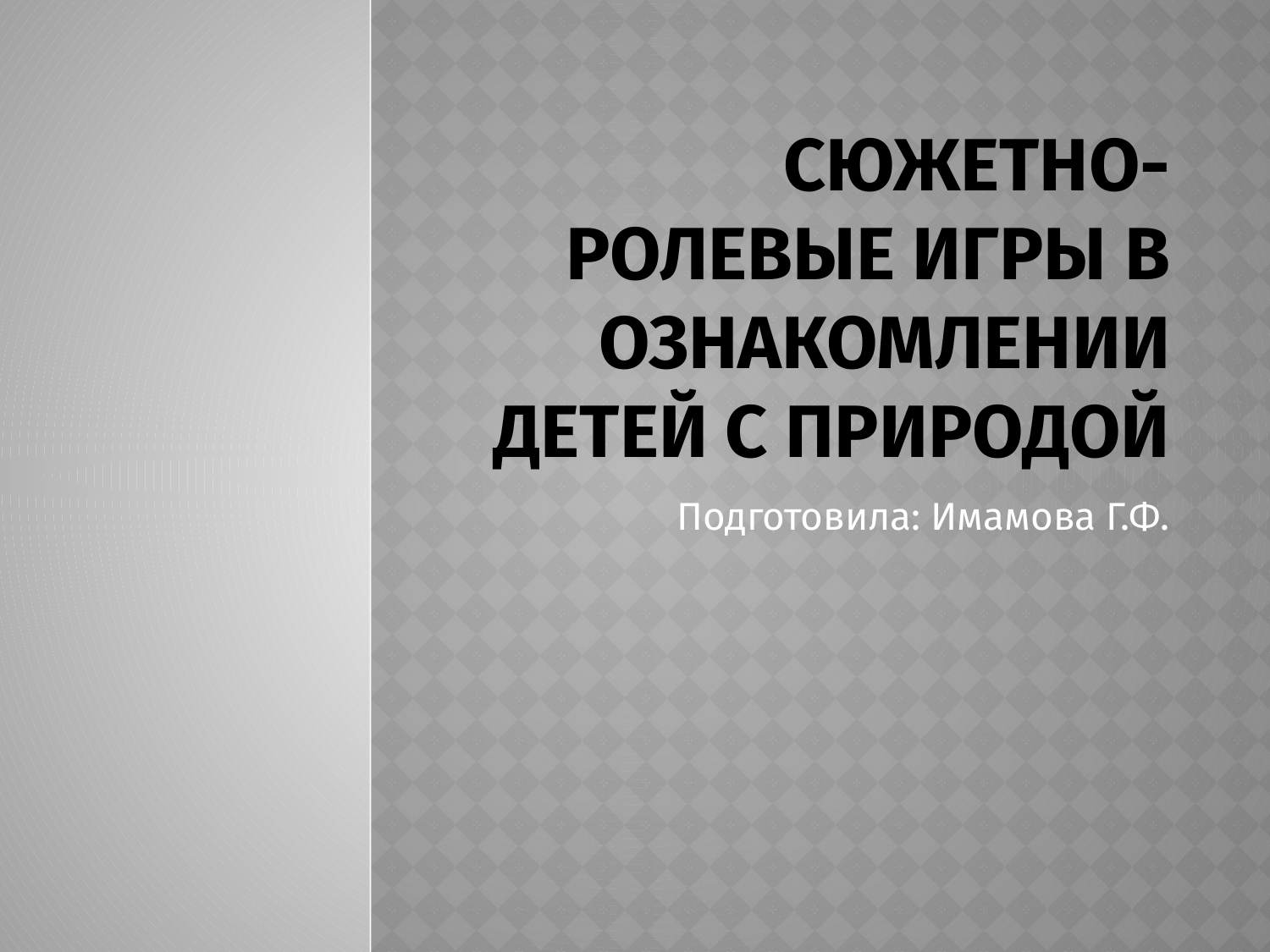

# Сюжетно-ролевые игры в ознакомлении детей с природой
Подготовила: Имамова Г.Ф.